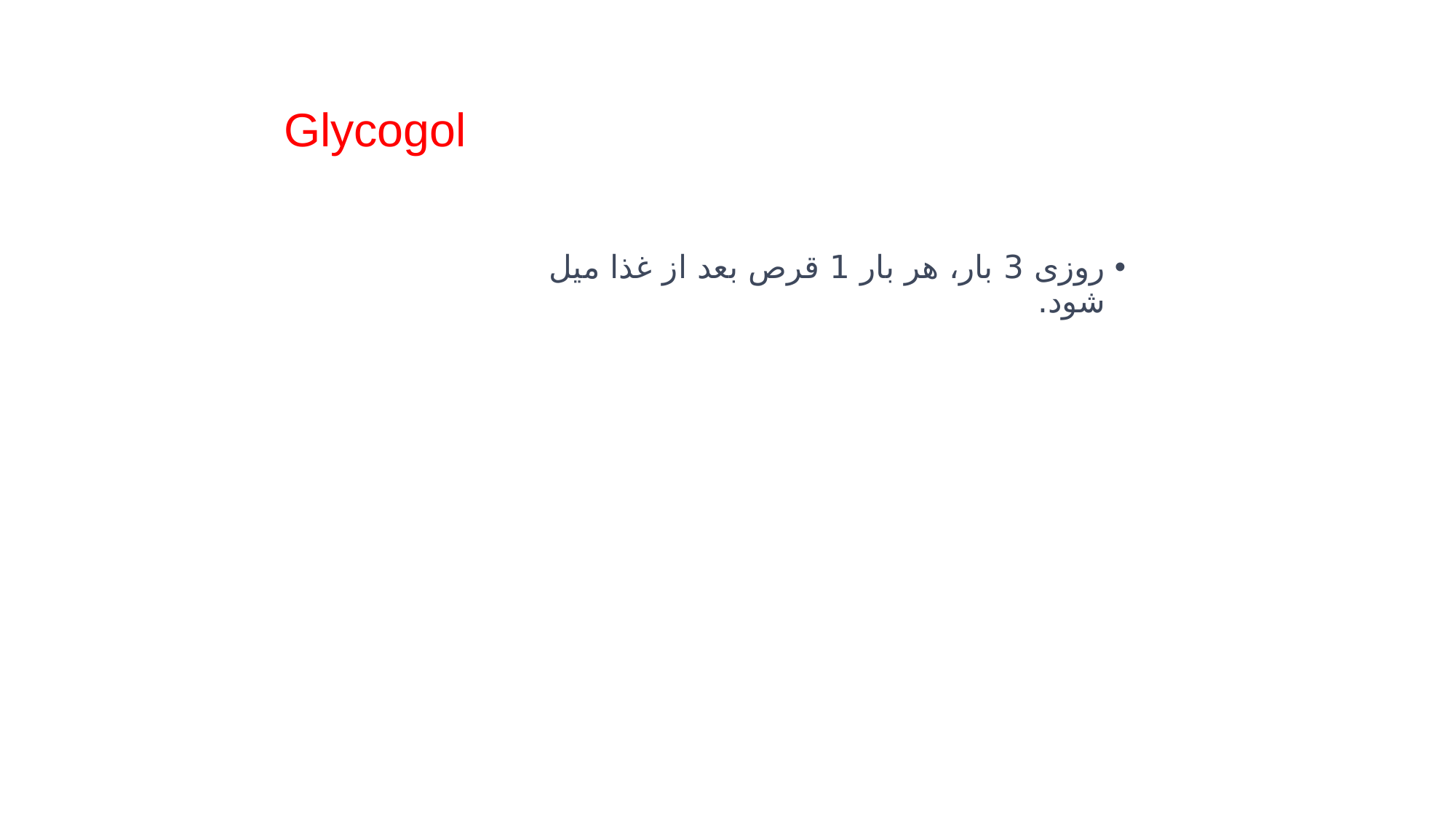

# Glycogol
روزی 3 بار، هر بار 1 قرص بعد از غذا میل شود.